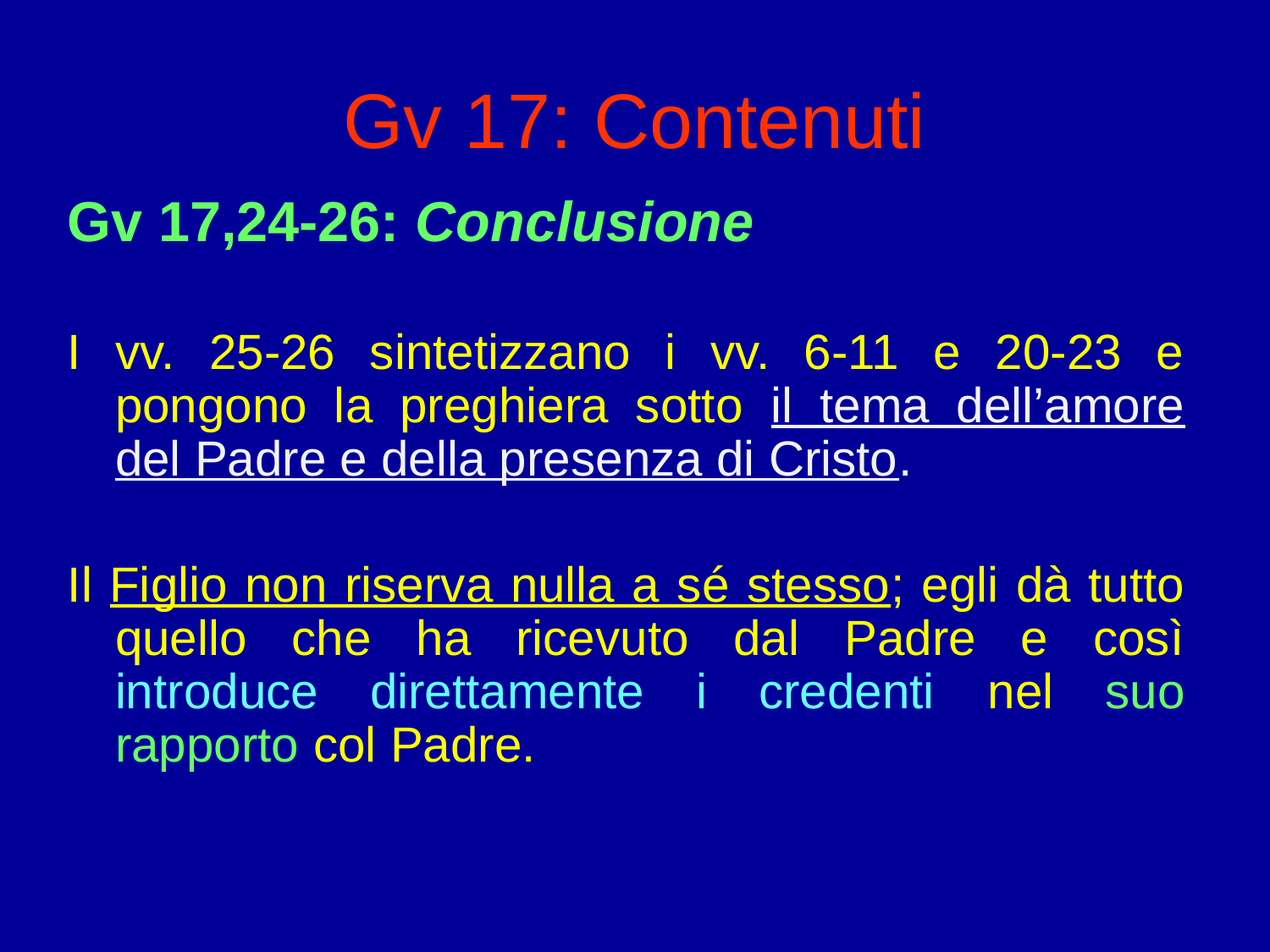

# Gv 17: Contenuti
Gv 17,24-26: Conclusione

I vv. 25-26 sintetizzano i vv. 6-11 e 20-23 e pongono la preghiera sotto il tema dell’amore del Padre e della presenza di Cristo.

Il Figlio non riserva nulla a sé stesso; egli dà tutto quello che ha ricevuto dal Padre e così introduce direttamente i credenti nel suo rapporto col Padre.